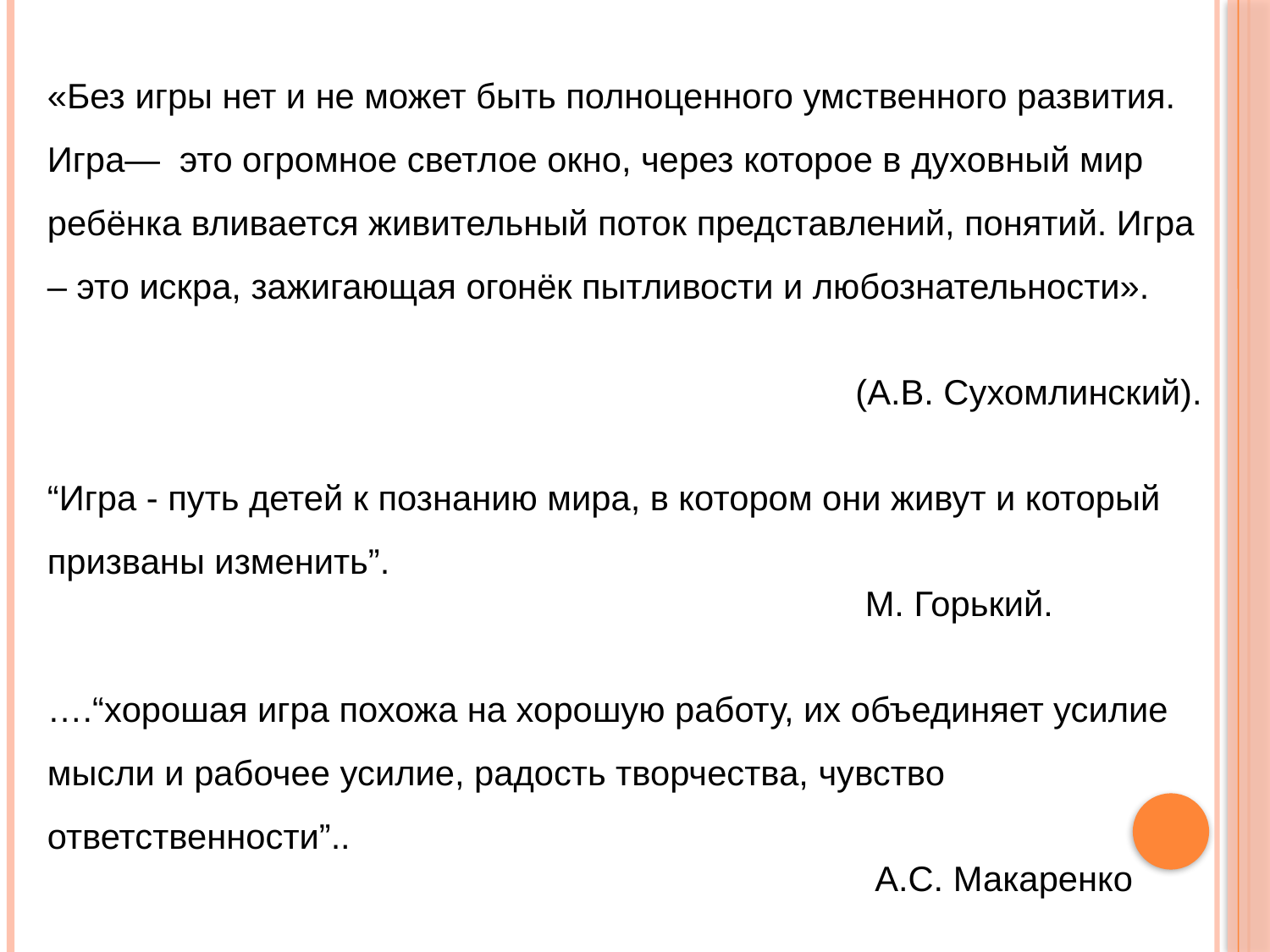

#
«Без игры нет и не может быть полноценного умственного развития. Игра—  это огромное светлое окно, через которое в духовный мир ребёнка вливается живительный поток представлений, понятий. Игра – это искра, зажигающая огонёк пытливости и любознательности».

                                                                                   (А.В. Сухомлинский).

“Игра - путь детей к познанию мира, в котором они живут и который призваны изменить”.
                                                                                    М. Горький.

….“хорошая игра похожа на хорошую работу, их объединяет усилие мысли и рабочее усилие, радость творчества, чувство ответственности”..
                                                                                     А.С. Макаренко